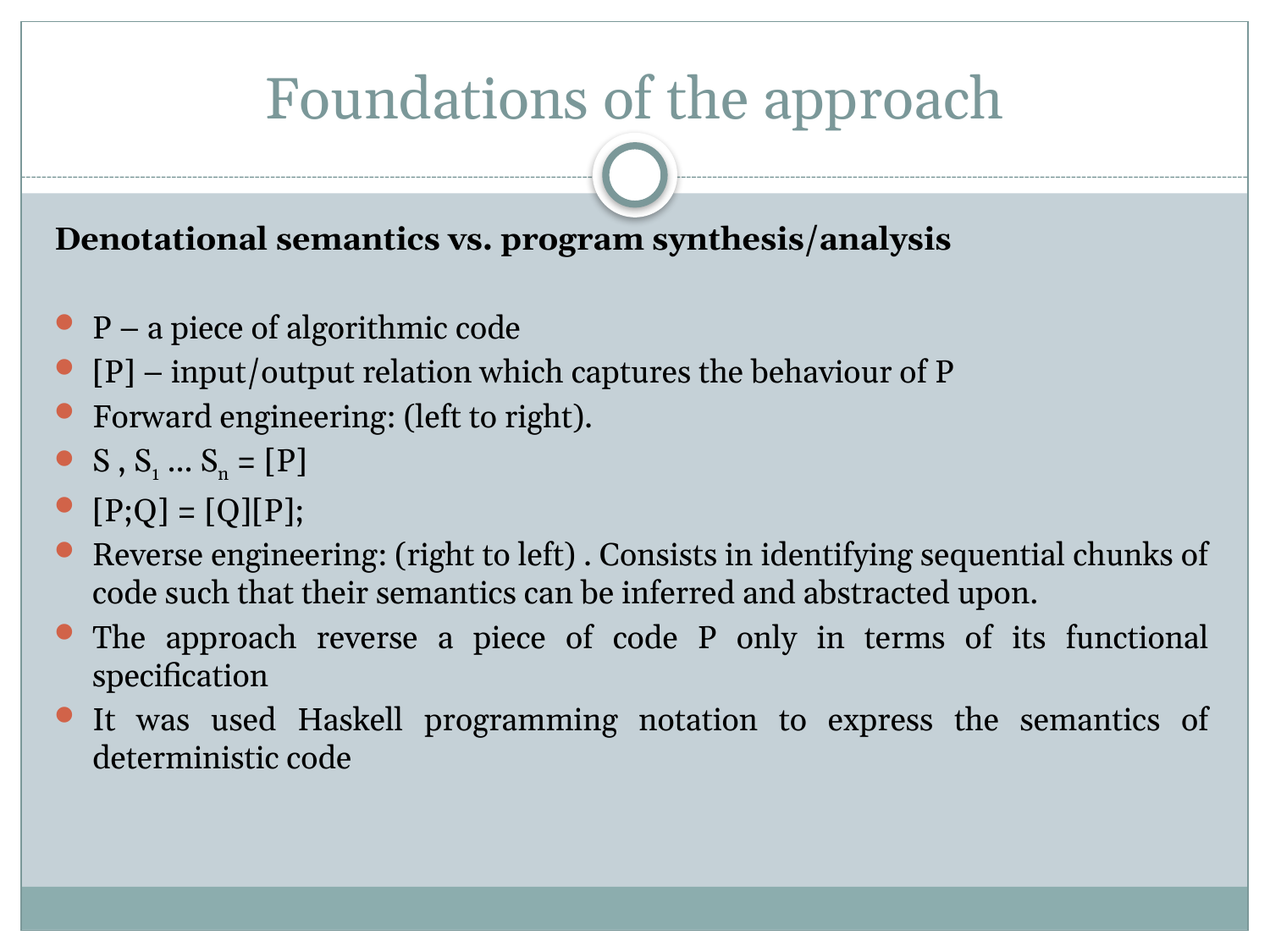

# Foundations of the approach
Denotational semantics vs. program synthesis/analysis

P – a piece of algorithmic code
[P] – input/output relation which captures the behaviour of P
Forward engineering: (left to right).
S , S1 ... Sn = [P]
[P;Q] = [Q][P];
Reverse engineering: (right to left) . Consists in identifying sequential chunks of code such that their semantics can be inferred and abstracted upon.
The approach reverse a piece of code P only in terms of its functional specification
It was used Haskell programming notation to express the semantics of deterministic code